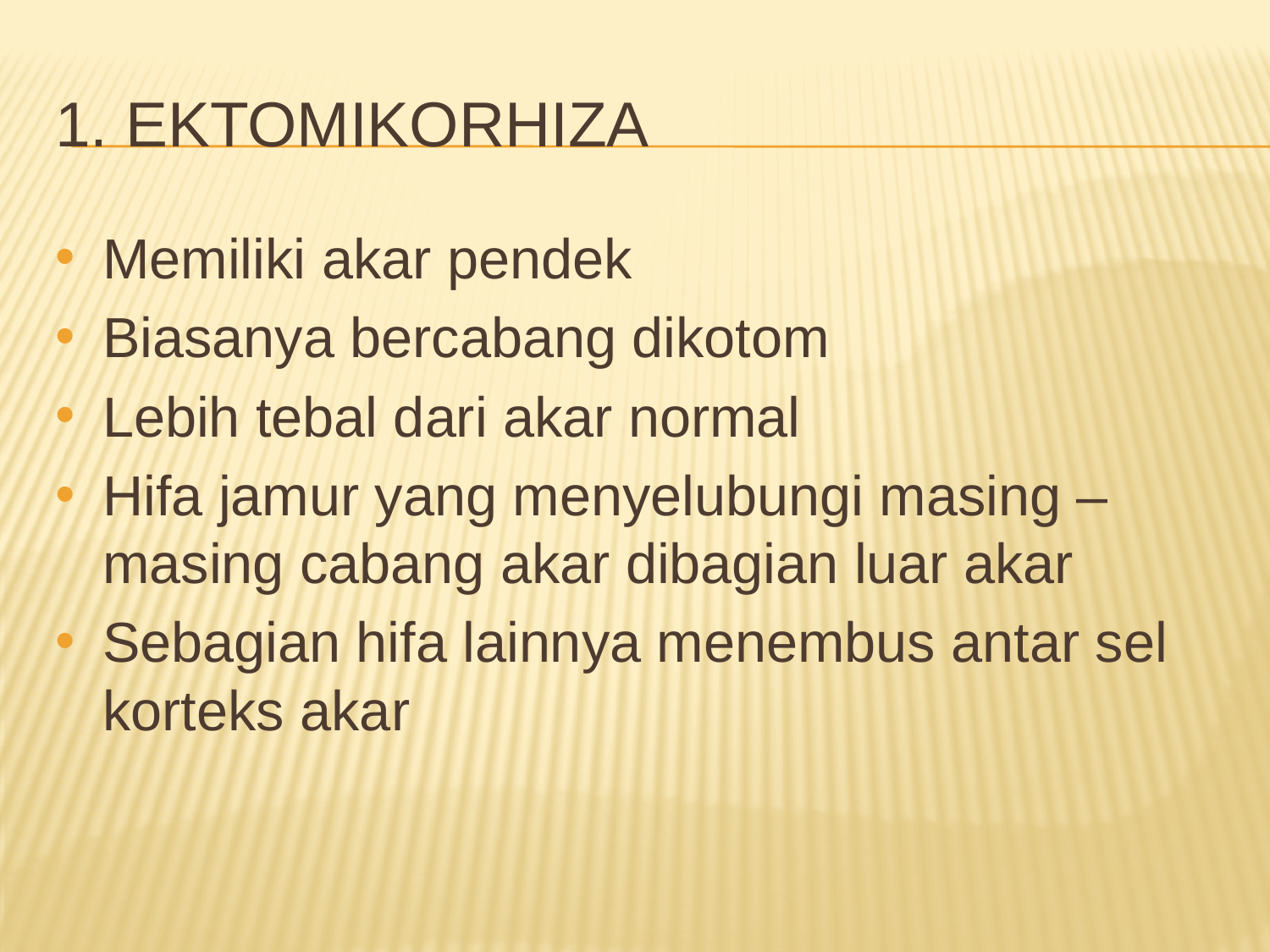

# 1. EKTOMIKORHIZA
Memiliki akar pendek
Biasanya bercabang dikotom
Lebih tebal dari akar normal
Hifa jamur yang menyelubungi masing – masing cabang akar dibagian luar akar
Sebagian hifa lainnya menembus antar sel korteks akar